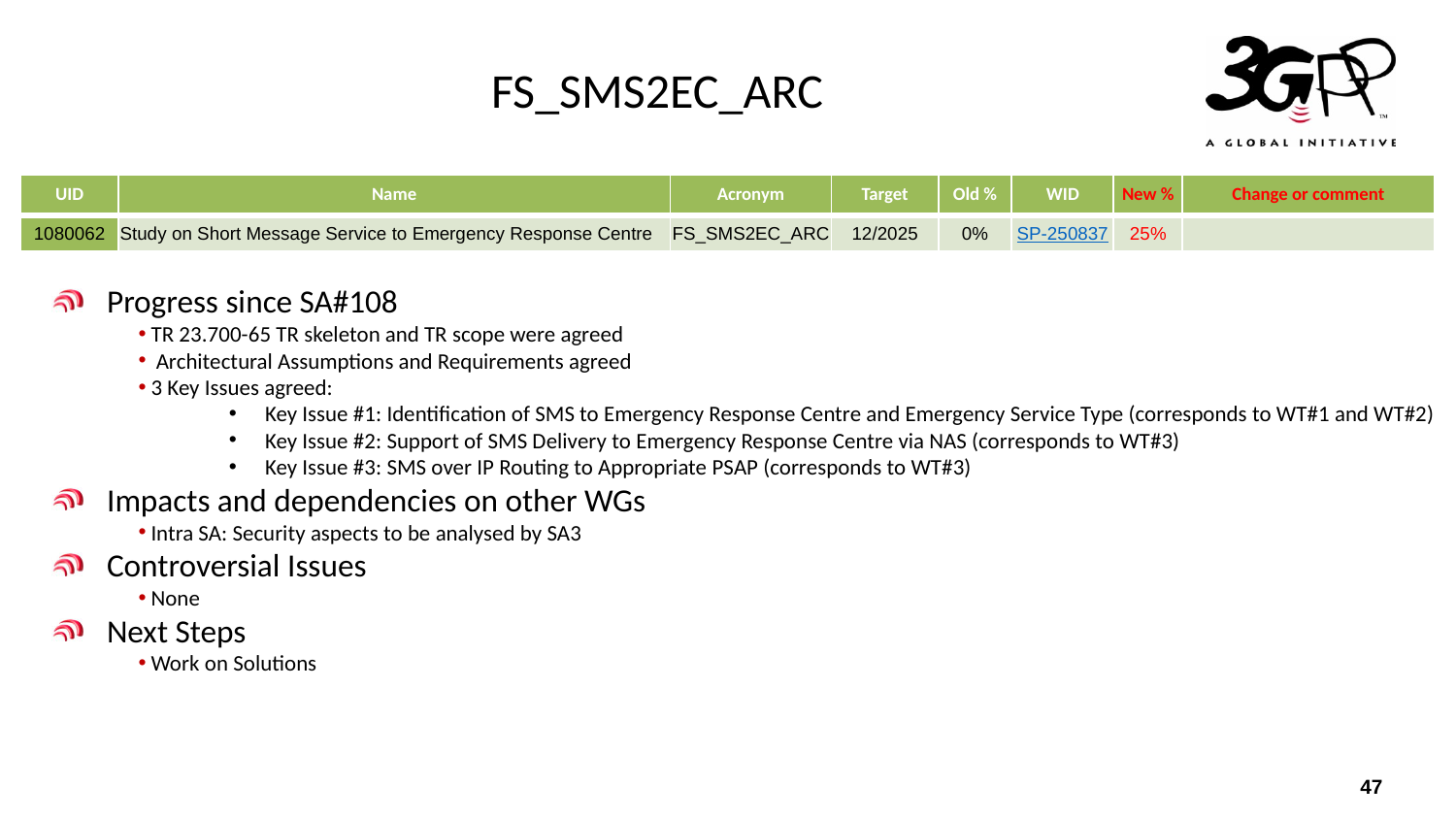

# FS_SMS2EC_ARC
| UID | Name | Acronym | Target | Old % | WID | New % | Change or comment |
| --- | --- | --- | --- | --- | --- | --- | --- |
| 1080062 | Study on Short Message Service to Emergency Response Centre | FS\_SMS2EC\_ARC | 12/2025 | 0% | SP-250837 | 25% |  |
Progress since SA#108
 TR 23.700-65 TR skeleton and TR scope were agreed
  Architectural Assumptions and Requirements agreed
 3 Key Issues agreed:
Key Issue #1: Identification of SMS to Emergency Response Centre and Emergency Service Type (corresponds to WT#1 and WT#2)
Key Issue #2: Support of SMS Delivery to Emergency Response Centre via NAS (corresponds to WT#3)
Key Issue #3: SMS over IP Routing to Appropriate PSAP (corresponds to WT#3)
Impacts and dependencies on other WGs
 Intra SA: Security aspects to be analysed by SA3
Controversial Issues
 None
Next Steps
 Work on Solutions